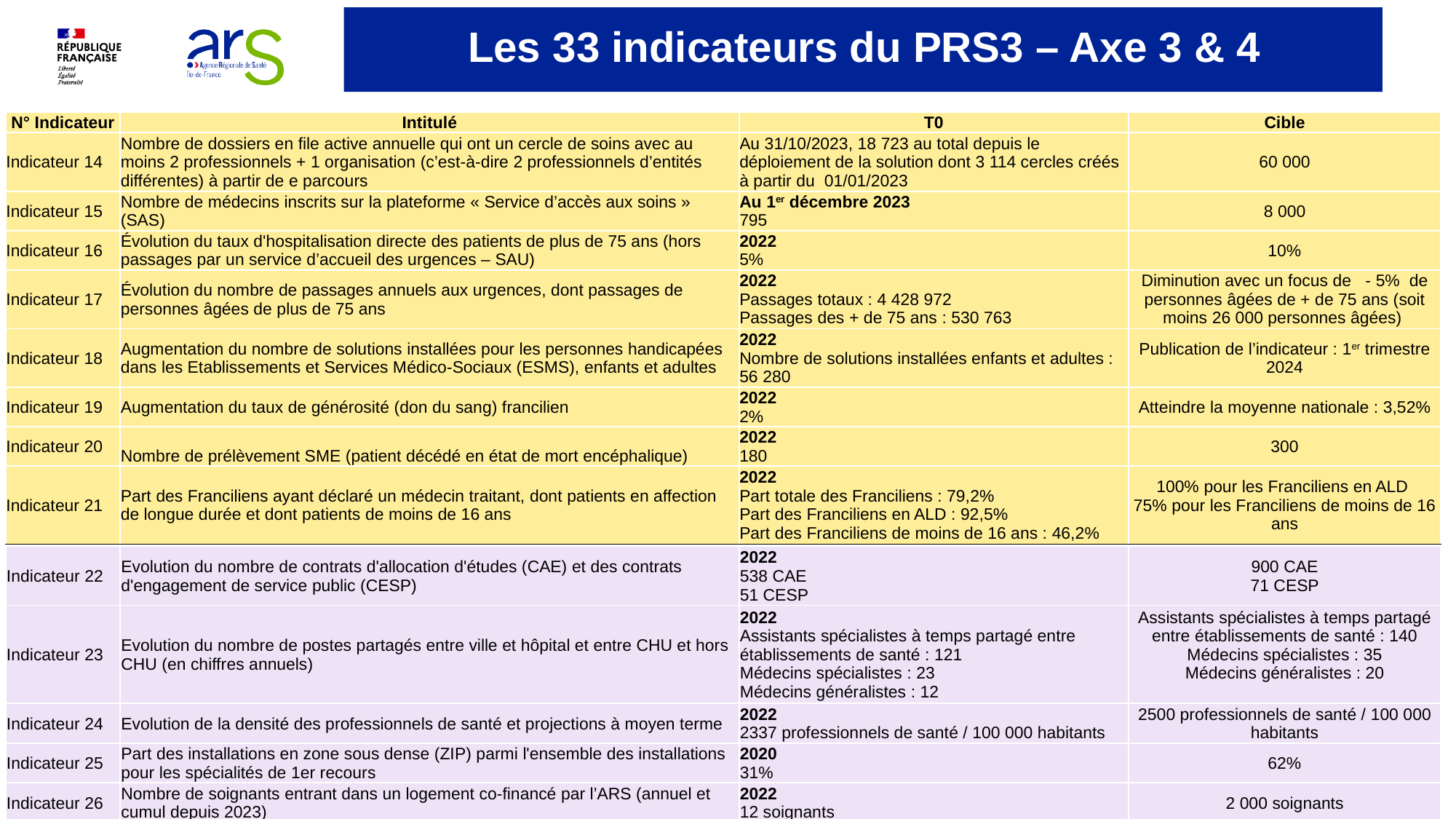

Les 33 indicateurs du PRS3 – Axe 3 & 4
| N° Indicateur | Intitulé | T0 | Cible |
| --- | --- | --- | --- |
| Indicateur 14 | Nombre de dossiers en file active annuelle qui ont un cercle de soins avec au moins 2 professionnels + 1 organisation (c’est-à-dire 2 professionnels d’entités différentes) à partir de e parcours | Au 31/10/2023, 18 723 au total depuis le déploiement de la solution dont 3 114 cercles créés à partir du 01/01/2023 | 60 000 |
| Indicateur 15 | Nombre de médecins inscrits sur la plateforme « Service d’accès aux soins » (SAS) | Au 1er décembre 2023 795 | 8 000 |
| Indicateur 16 | Évolution du taux d'hospitalisation directe des patients de plus de 75 ans (hors passages par un service d’accueil des urgences – SAU) | 2022 5% | 10% |
| Indicateur 17 | Évolution du nombre de passages annuels aux urgences, dont passages de personnes âgées de plus de 75 ans | 2022 Passages totaux : 4 428 972 Passages des + de 75 ans : 530 763 | Diminution avec un focus de - 5%  de personnes âgées de + de 75 ans (soit moins 26 000 personnes âgées) |
| Indicateur 18 | Augmentation du nombre de solutions installées pour les personnes handicapées dans les Etablissements et Services Médico-Sociaux (ESMS), enfants et adultes | 2022 Nombre de solutions installées enfants et adultes : 56 280 | Publication de l’indicateur : 1er trimestre 2024 |
| Indicateur 19 | Augmentation du taux de générosité (don du sang) francilien | 2022 2% | Atteindre la moyenne nationale : 3,52% |
| Indicateur 20 | Nombre de prélèvement SME (patient décédé en état de mort encéphalique) | 2022 180 | 300 |
| Indicateur 21 | Part des Franciliens ayant déclaré un médecin traitant, dont patients en affection de longue durée et dont patients de moins de 16 ans | 2022 Part totale des Franciliens : 79,2% Part des Franciliens en ALD : 92,5% Part des Franciliens de moins de 16 ans : 46,2% | 100% pour les Franciliens en ALD 75% pour les Franciliens de moins de 16 ans |
| Indicateur 22 | Evolution du nombre de contrats d'allocation d'études (CAE) et des contrats d'engagement de service public (CESP) | 2022 538 CAE 51 CESP | 900 CAE 71 CESP |
| --- | --- | --- | --- |
| Indicateur 23 | Evolution du nombre de postes partagés entre ville et hôpital et entre CHU et hors CHU (en chiffres annuels) | 2022 Assistants spécialistes à temps partagé entre établissements de santé : 121 Médecins spécialistes : 23 Médecins généralistes : 12 | Assistants spécialistes à temps partagé entre établissements de santé : 140 Médecins spécialistes : 35 Médecins généralistes : 20 |
| Indicateur 24 | Evolution de la densité des professionnels de santé et projections à moyen terme | 2022 2337 professionnels de santé / 100 000 habitants | 2500 professionnels de santé / 100 000 habitants |
| Indicateur 25 | Part des installations en zone sous dense (ZIP) parmi l'ensemble des installations pour les spécialités de 1er recours | 2020 31% | 62% |
| Indicateur 26 | Nombre de soignants entrant dans un logement co-financé par l’ARS (annuel et cumul depuis 2023) | 2022 12 soignants | 2 000 soignants |
3
02/04/2024